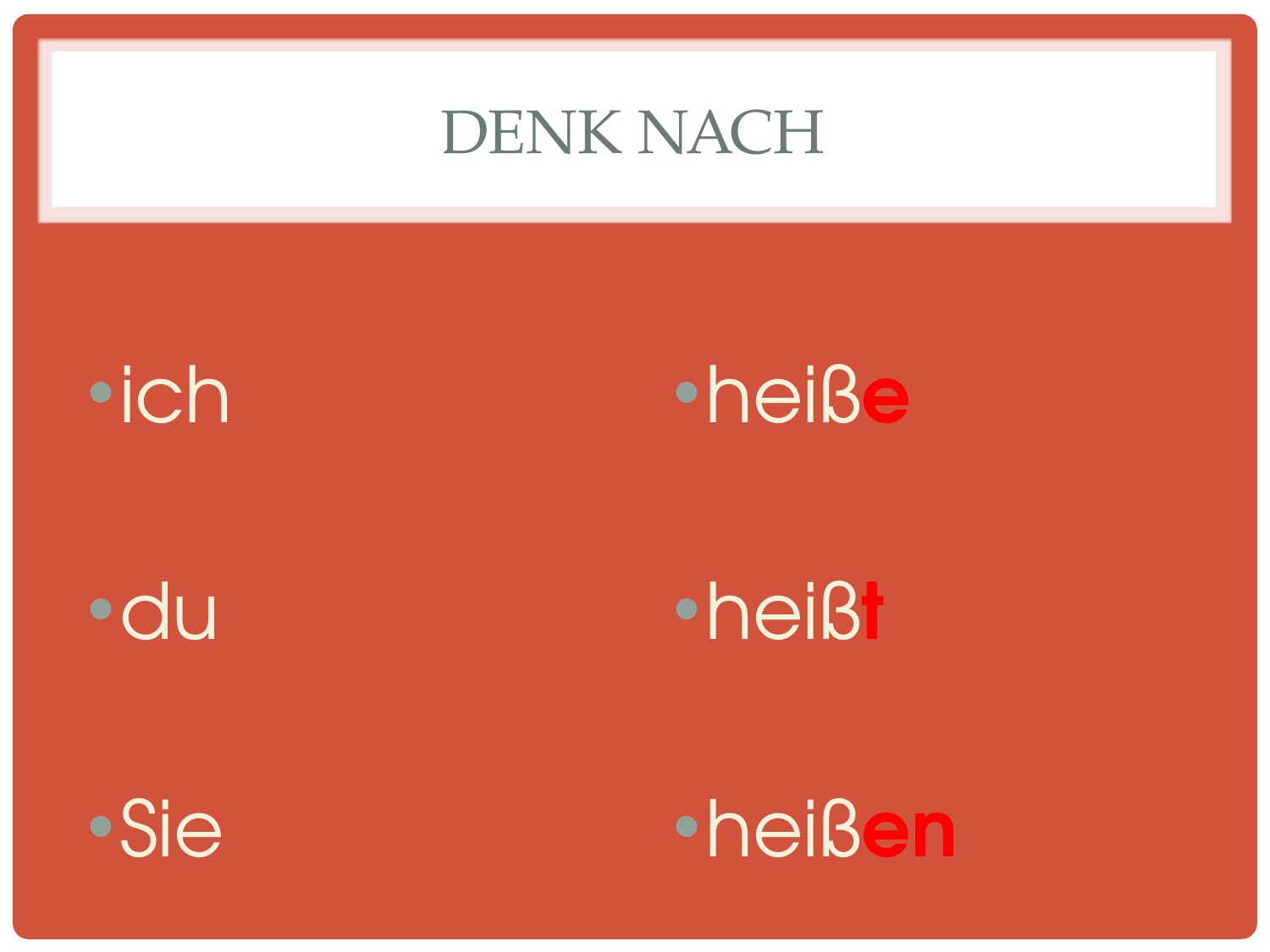

# Denk nach

ich

du

Sie
heiße

heißt

heißen